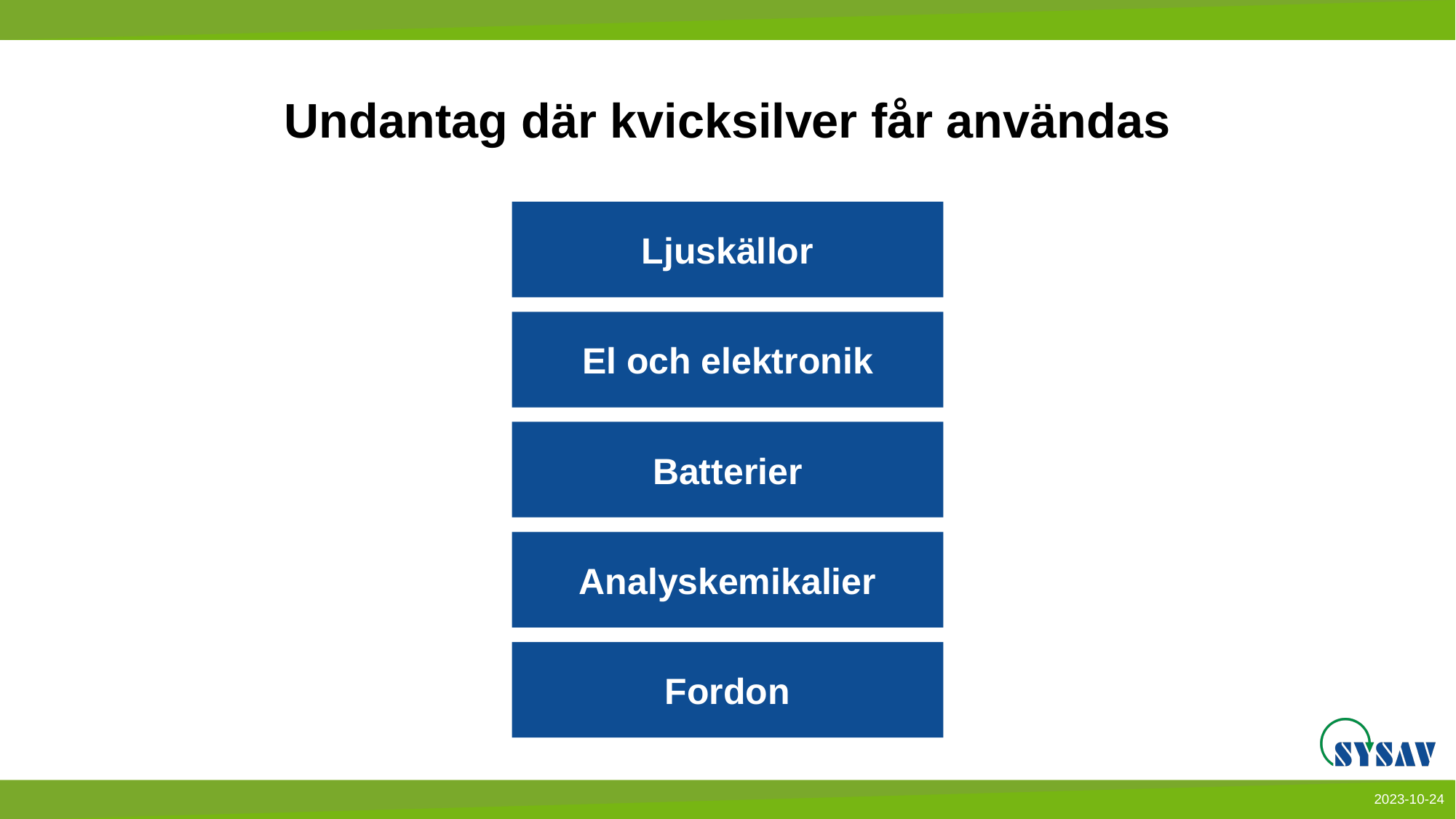

Undantag där kvicksilver får användas
Ljuskällor
El och elektronik
Batterier
Analyskemikalier
Fordon